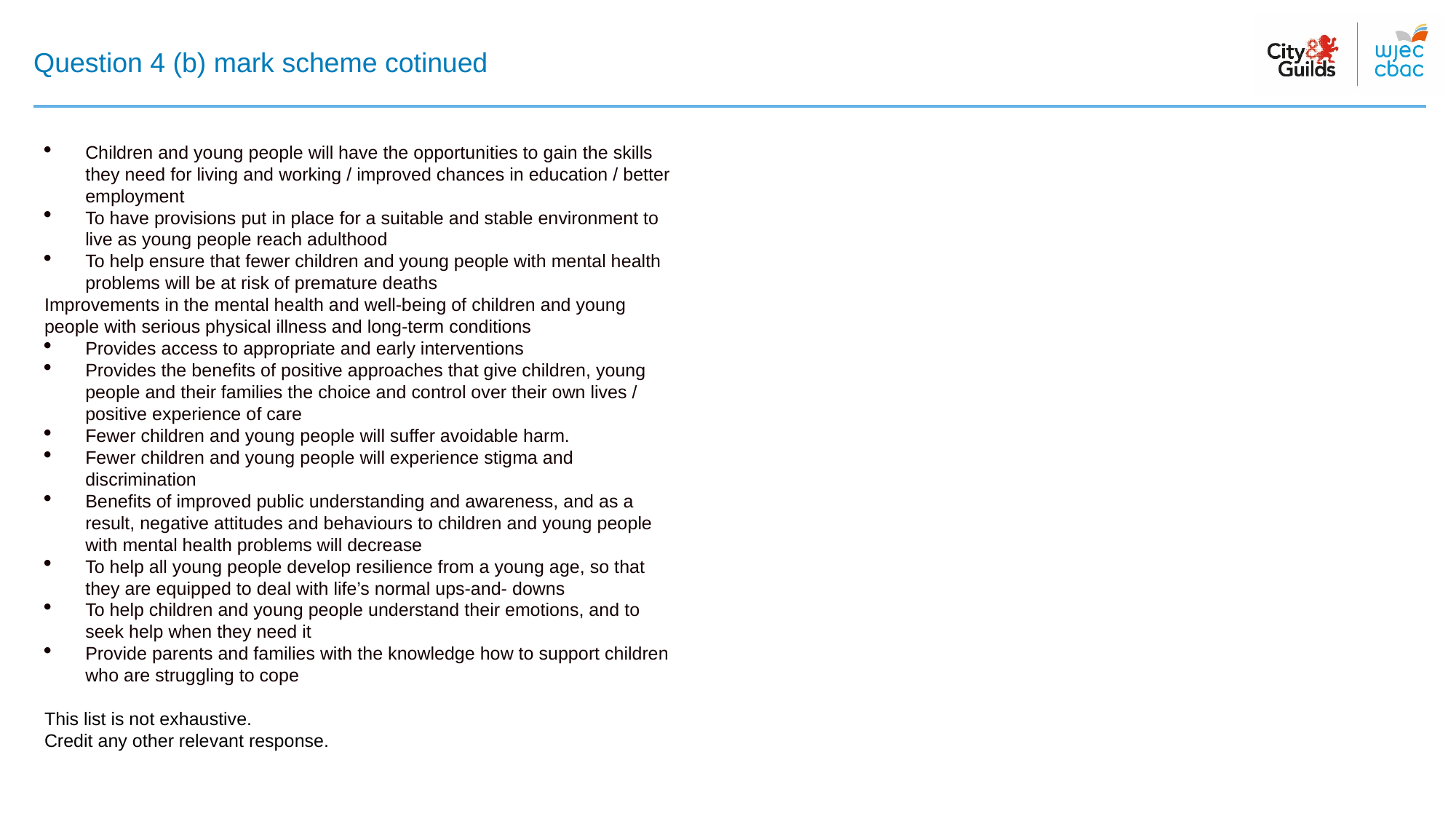

# Question 4 (b) mark scheme cotinued
Children and young people will have the opportunities to gain the skills they need for living and working / improved chances in education / better employment
To have provisions put in place for a suitable and stable environment to live as young people reach adulthood
To help ensure that fewer children and young people with mental health problems will be at risk of premature deaths
Improvements in the mental health and well-being of children and young people with serious physical illness and long-term conditions
Provides access to appropriate and early interventions
Provides the benefits of positive approaches that give children, young people and their families the choice and control over their own lives / positive experience of care
Fewer children and young people will suffer avoidable harm.
Fewer children and young people will experience stigma and discrimination
Benefits of improved public understanding and awareness, and as a result, negative attitudes and behaviours to children and young people with mental health problems will decrease
To help all young people develop resilience from a young age, so that they are equipped to deal with life’s normal ups-and- downs
To help children and young people understand their emotions, and to seek help when they need it
Provide parents and families with the knowledge how to support children who are struggling to cope

This list is not exhaustive.
Credit any other relevant response.